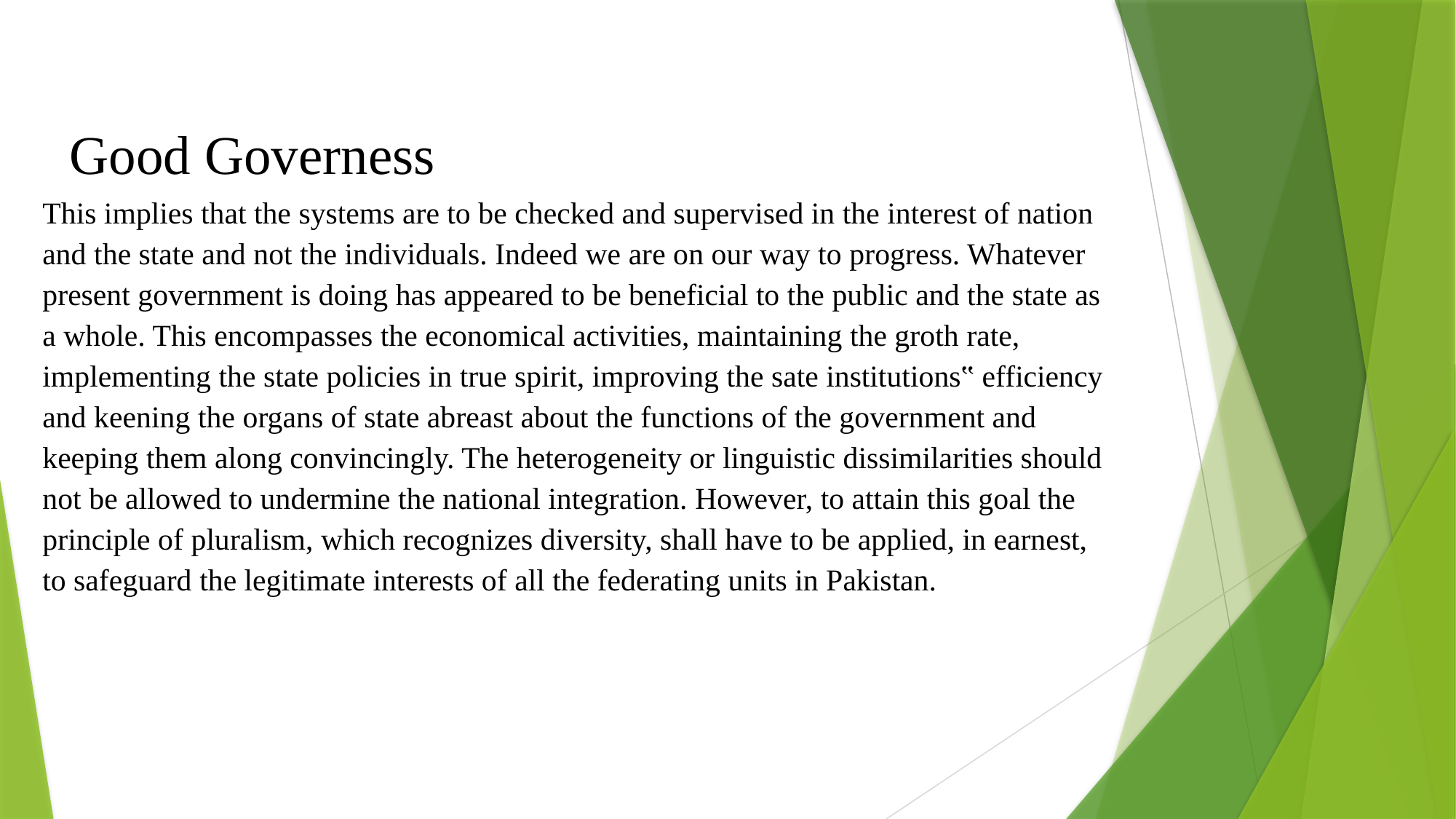

Good Governess
This implies that the systems are to be checked and supervised in the interest of nation and the state and not the individuals. Indeed we are on our way to progress. Whatever present government is doing has appeared to be beneficial to the public and the state as a whole. This encompasses the economical activities, maintaining the groth rate, implementing the state policies in true spirit, improving the sate institutions‟ efficiency and keening the organs of state abreast about the functions of the government and keeping them along convincingly. The heterogeneity or linguistic dissimilarities should not be allowed to undermine the national integration. However, to attain this goal the principle of pluralism, which recognizes diversity, shall have to be applied, in earnest, to safeguard the legitimate interests of all the federating units in Pakistan.